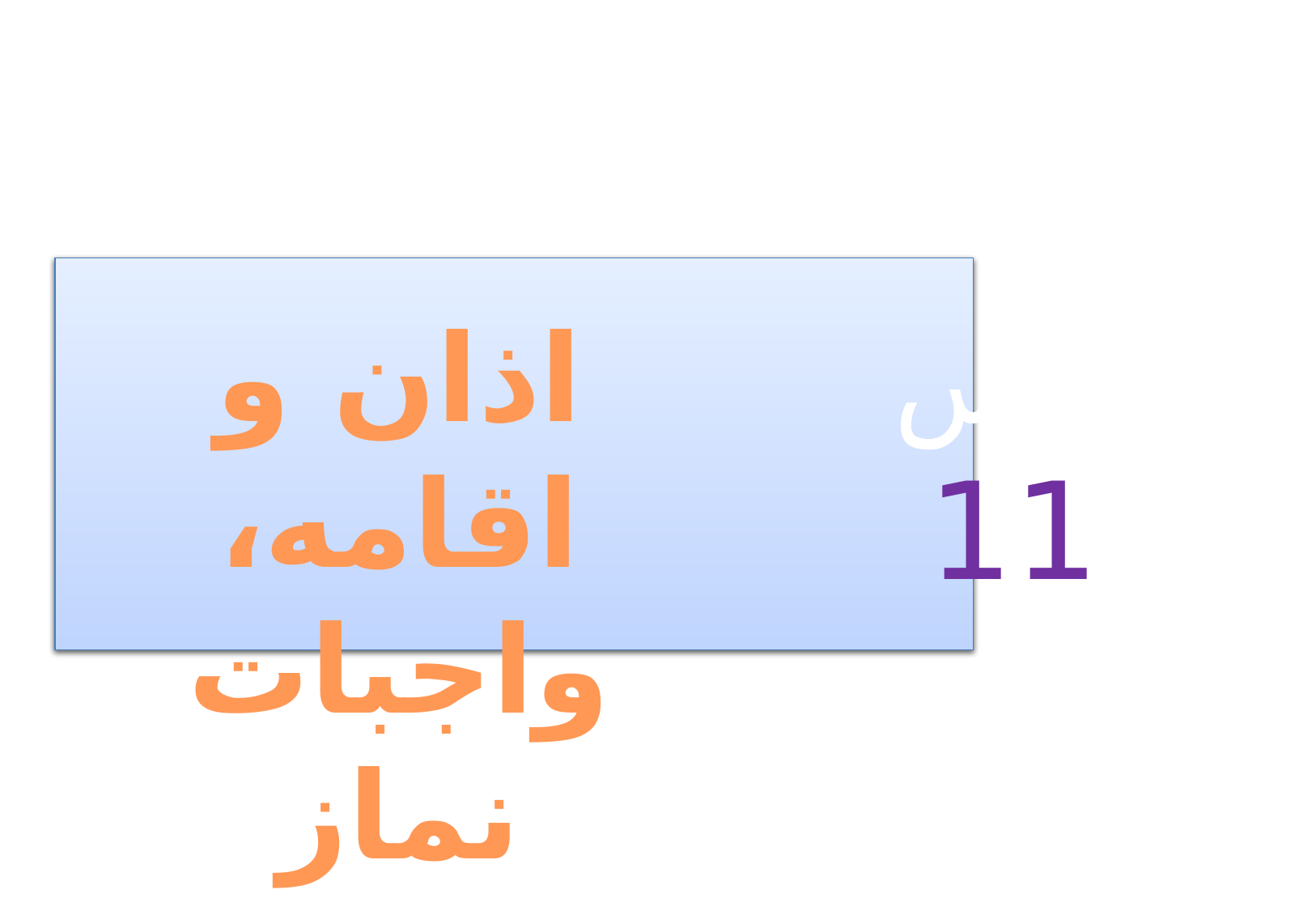

اذان و اقامه،
واجبات نماز
درس
11